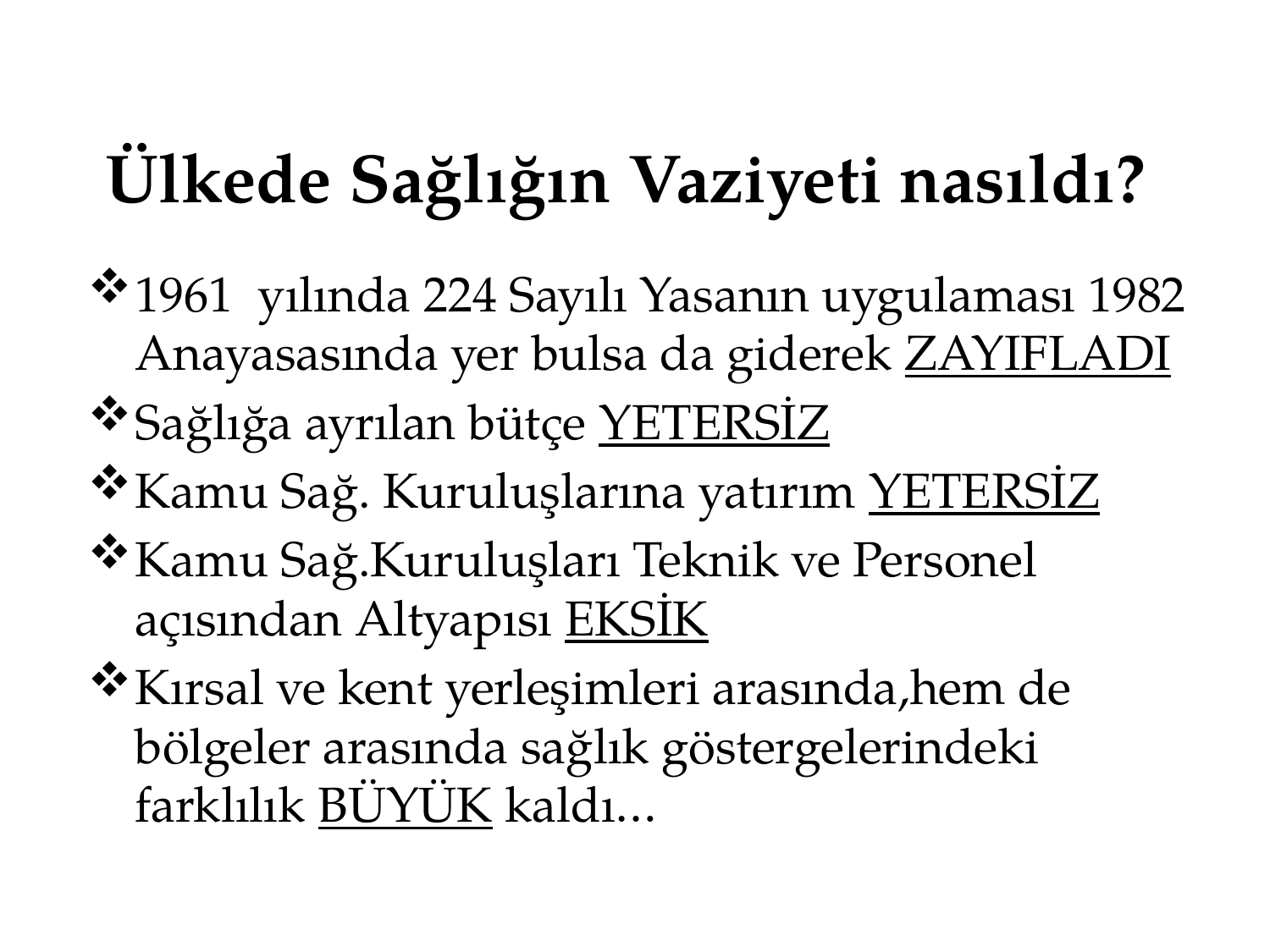

# Ülkede Sağlığın Vaziyeti nasıldı?
1961  yılında 224 Sayılı Yasanın uygulaması 1982 Anayasasında yer bulsa da giderek ZAYIFLADI
Sağlığa ayrılan bütçe YETERSİZ
Kamu Sağ. Kuruluşlarına yatırım YETERSİZ
Kamu Sağ.Kuruluşları Teknik ve Personel açısından Altyapısı EKSİK
Kırsal ve kent yerleşimleri arasında,hem de bölgeler arasında sağlık göstergelerindeki farklılık BÜYÜK kaldı…